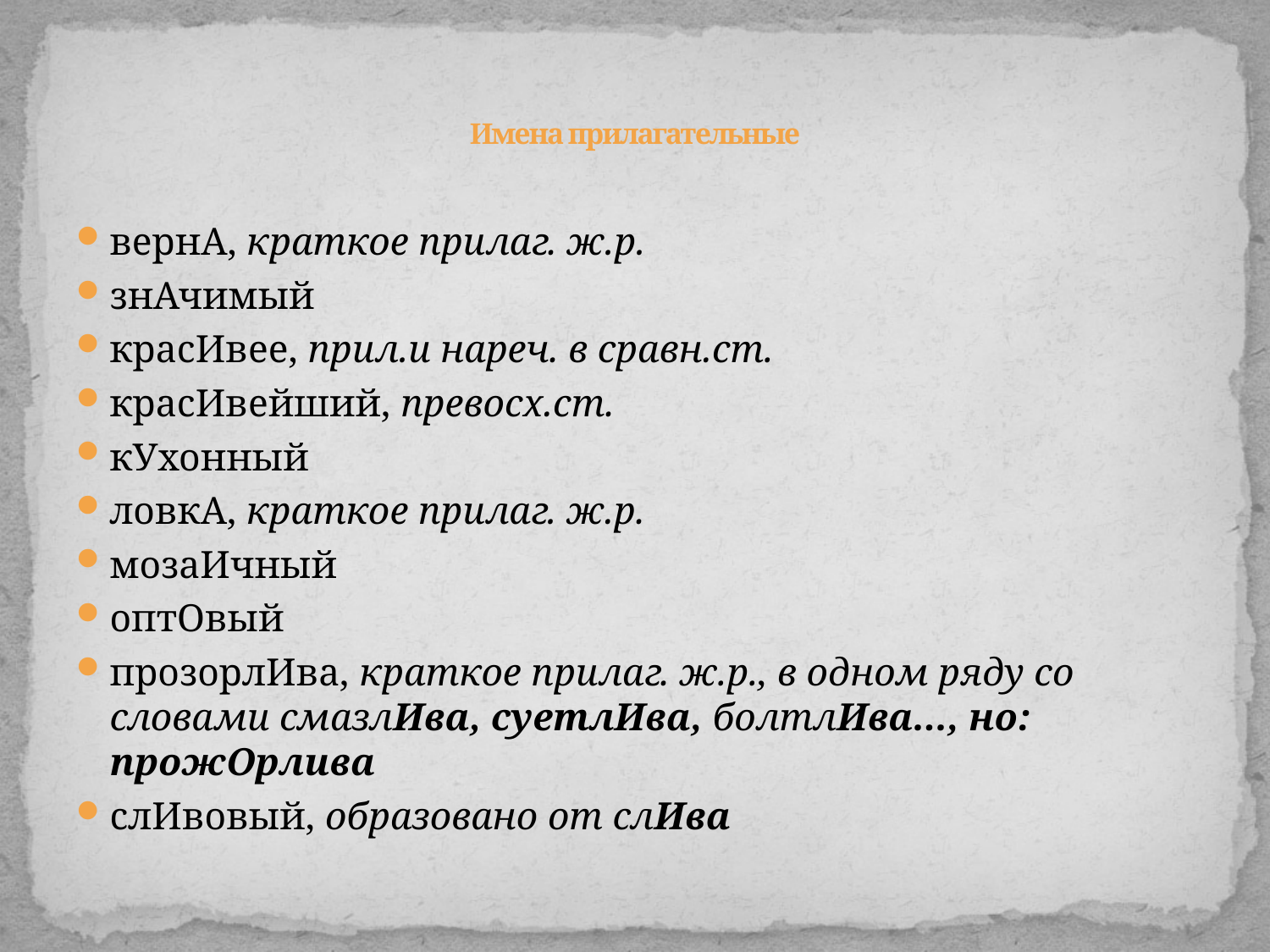

# Имена прилагательные
вернА, краткое прилаг. ж.р.
знАчимый
красИвее, прил.и нареч. в сравн.ст.
красИвейший, превосх.ст.
кУхонный
ловкА, краткое прилаг. ж.р.
мозаИчный
оптОвый
прозорлИва, краткое прилаг. ж.р., в одном ряду со словами смазлИва, суетлИва, болтлИва..., но: прожОрлива
слИвовый, образовано от слИва